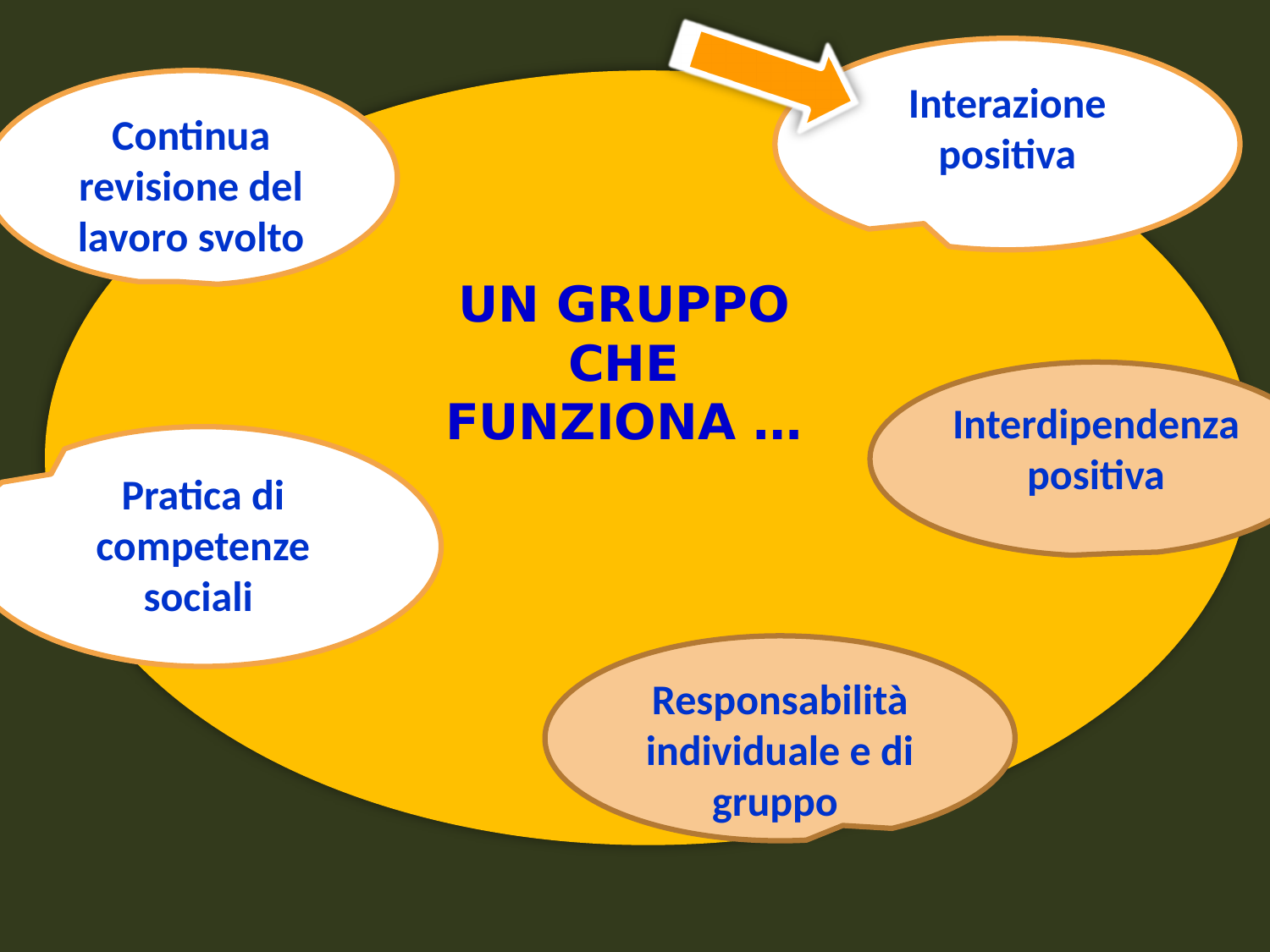

Interazione positiva
Continua revisione del lavoro svolto

UN GRUPPO CHE FUNZIONA …
Interdipendenza positiva
Pratica di competenze sociali
Responsabilità individuale e di gruppo